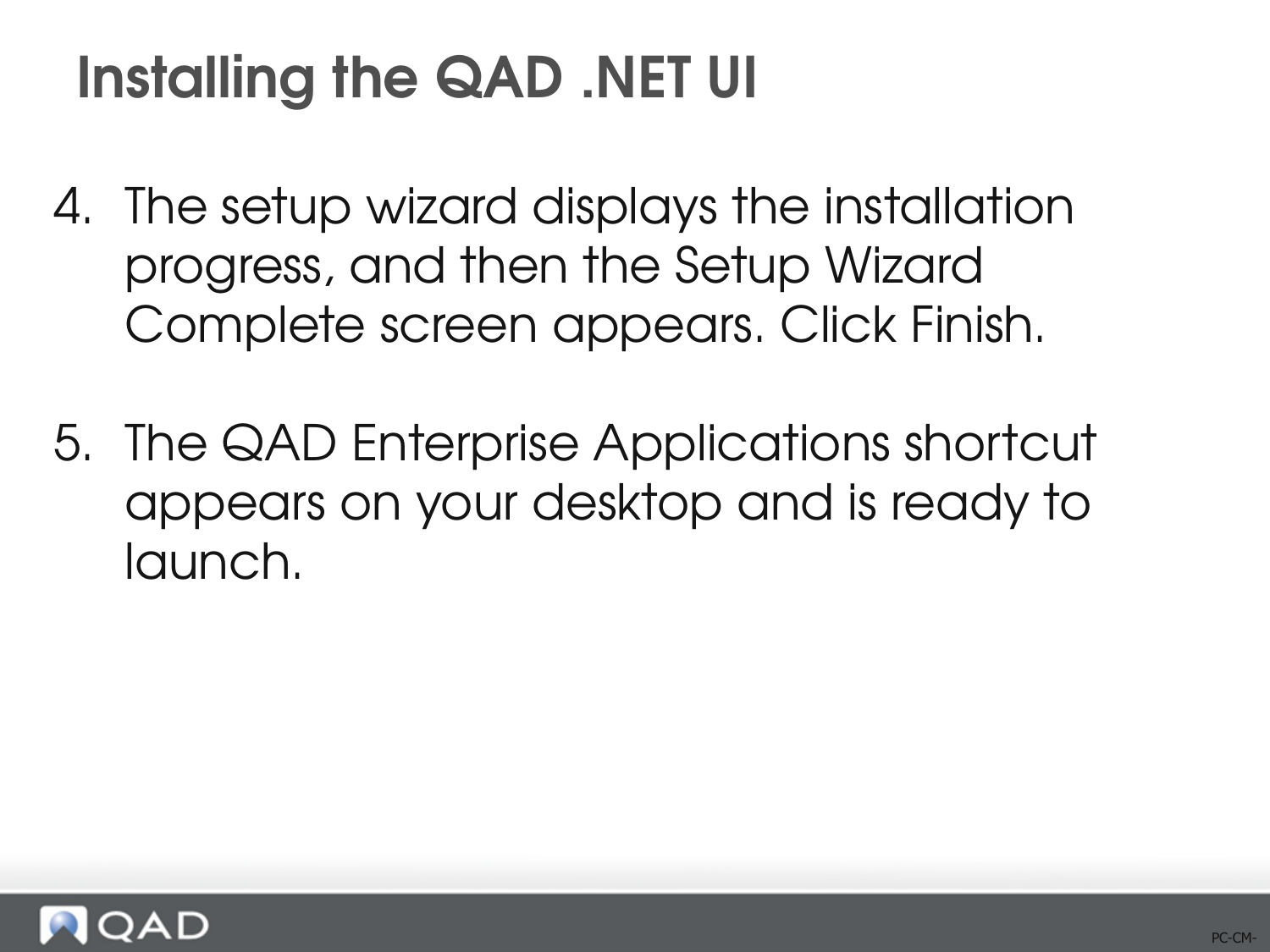

# Installing the QAD .NET UI
The setup wizard displays the installation progress, and then the Setup Wizard Complete screen appears. Click Finish.

The QAD Enterprise Applications shortcut appears on your desktop and is ready to launch.
PC-CM-